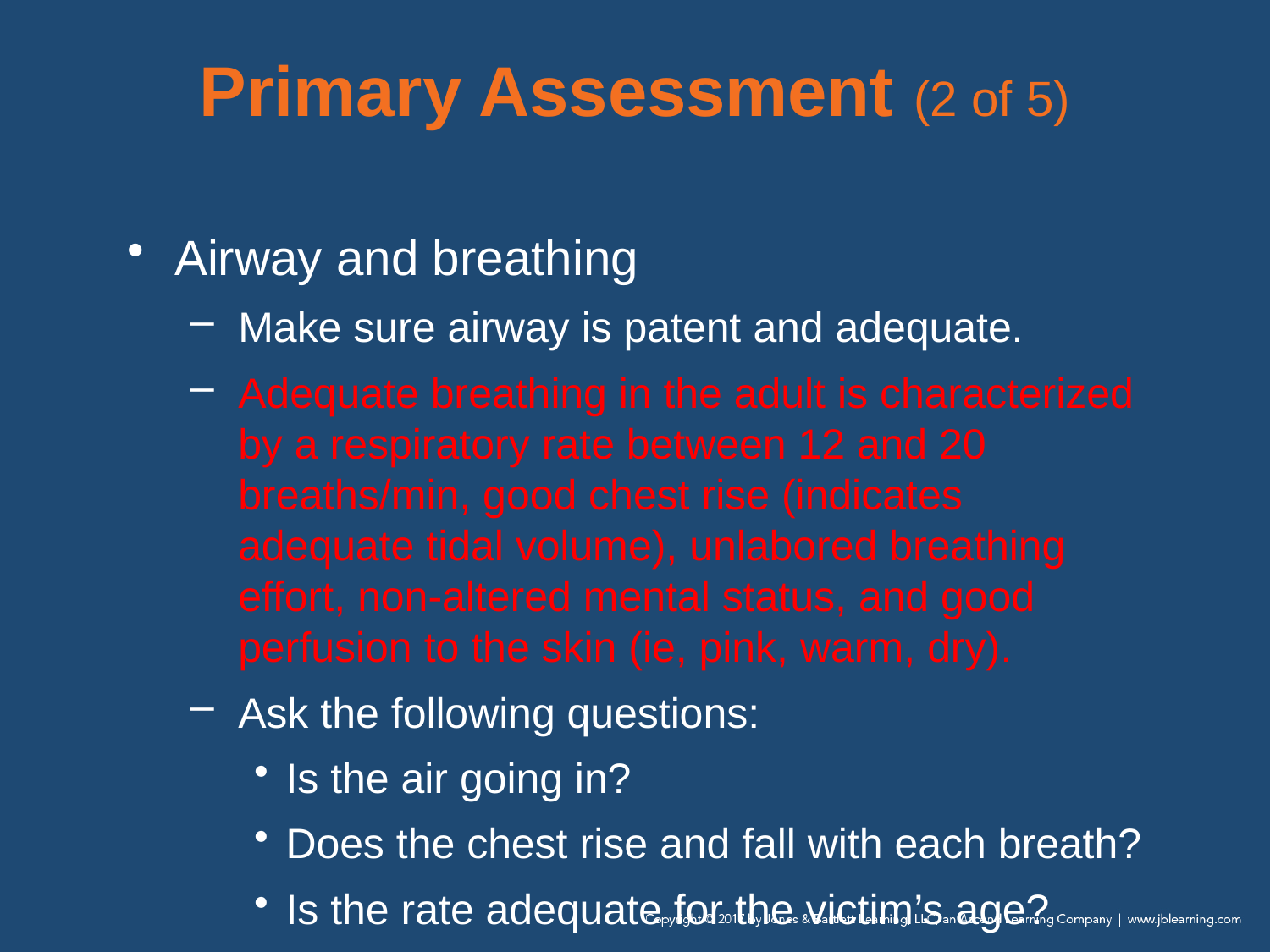

# Primary Assessment (2 of 5)
Airway and breathing
Make sure airway is patent and adequate.
Adequate breathing in the adult is characterized by a respiratory rate between 12 and 20 breaths/min, good chest rise (indicates adequate tidal volume), unlabored breathing effort, non-altered mental status, and good perfusion to the skin (ie, pink, warm, dry).
Ask the following questions:
Is the air going in?
Does the chest rise and fall with each breath?
Is the rate adequate for the victim’s age?